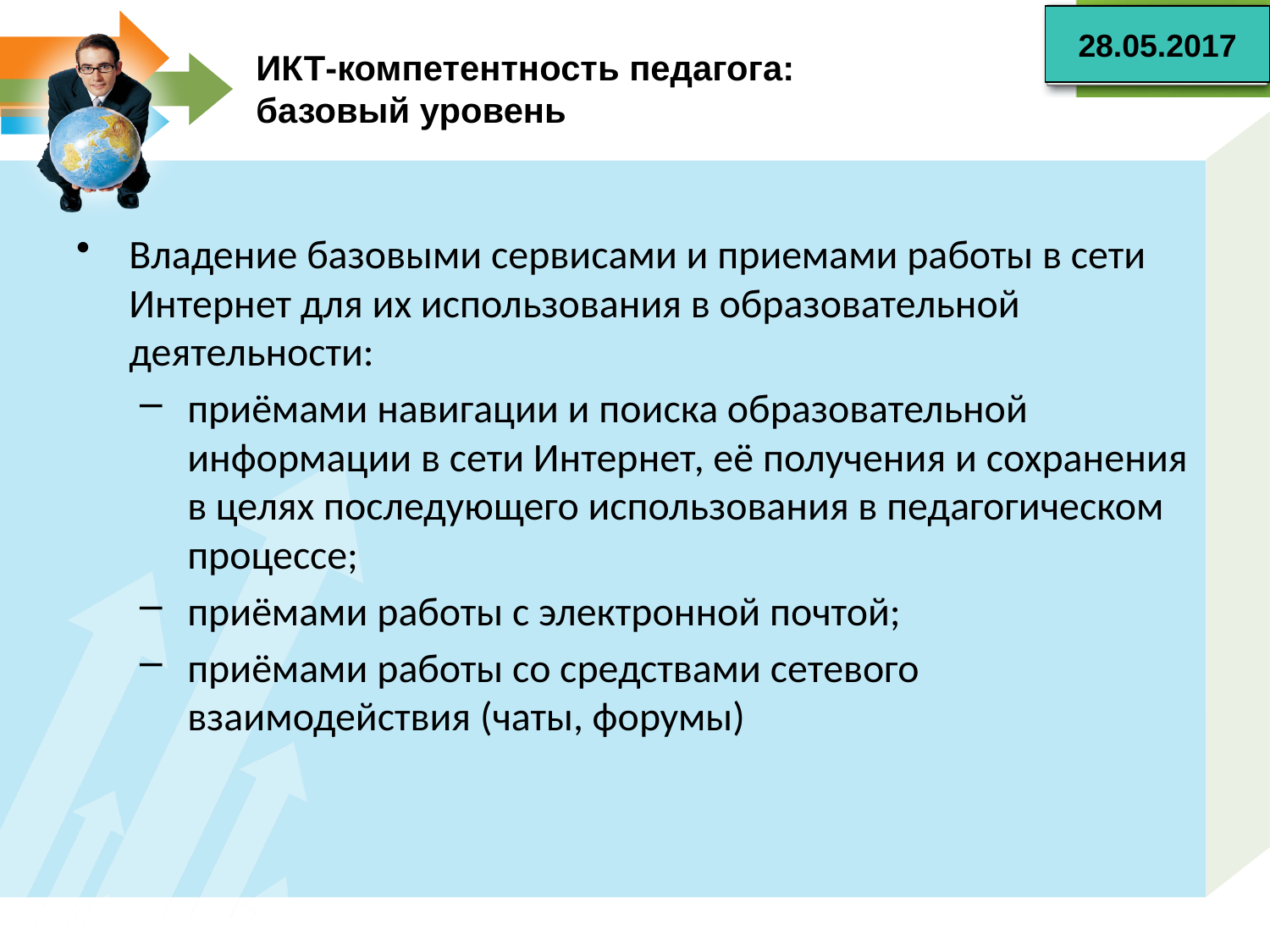

28.05.2017
# ИКТ-компетентность педагога: базовый уровень
Владение базовыми сервисами и приемами работы в сети Интернет для их использования в образовательной деятельности:
приёмами навигации и поиска образовательной информации в сети Интернет, её получения и сохранения в целях последующего использования в педагогическом процессе;
приёмами работы с электронной почтой;
приёмами работы со средствами сетевого взаимодействия (чаты, форумы)